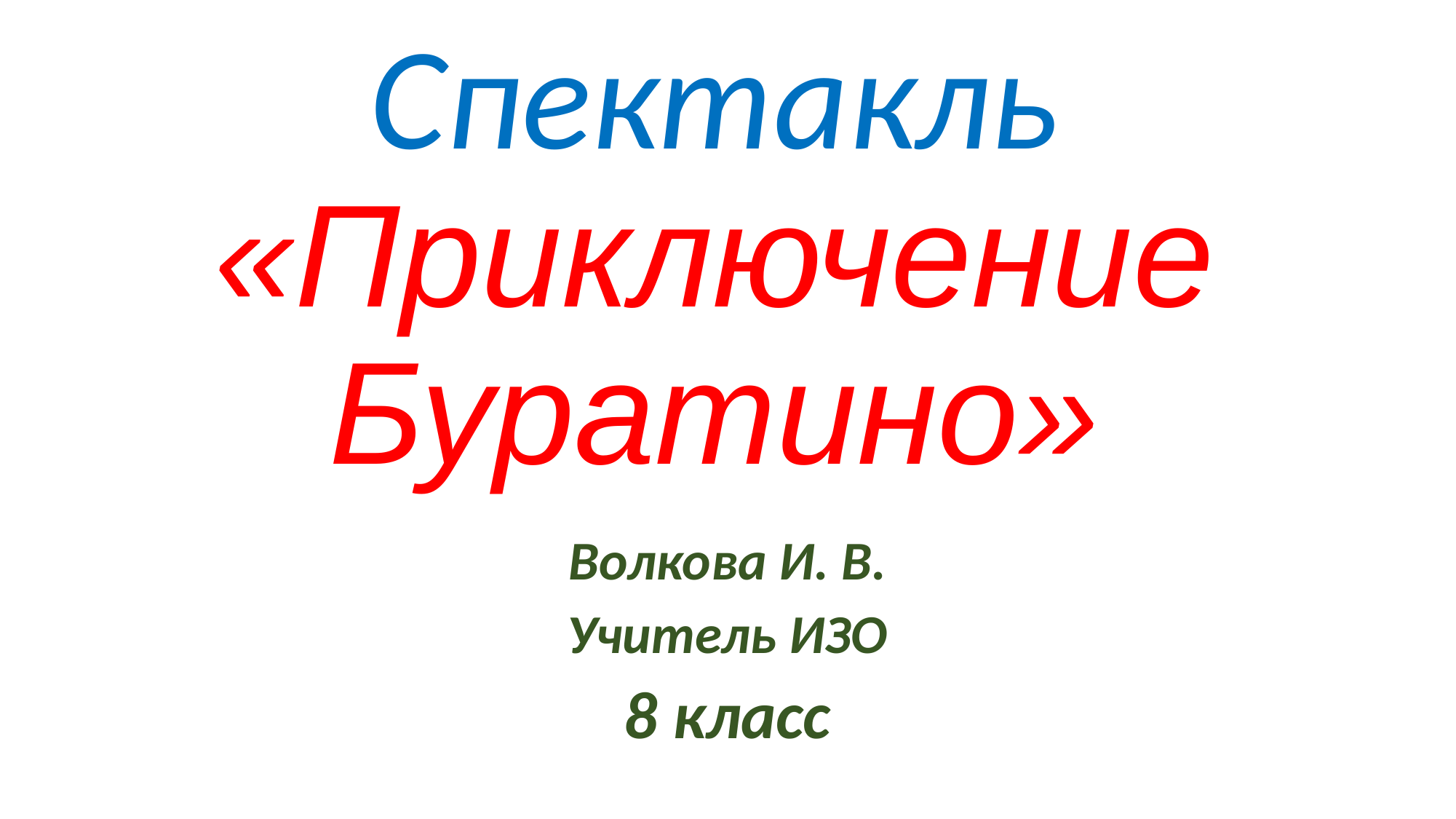

# Спектакль «Приключение Буратино»
Волкова И. В.
Учитель ИЗО
8 класс